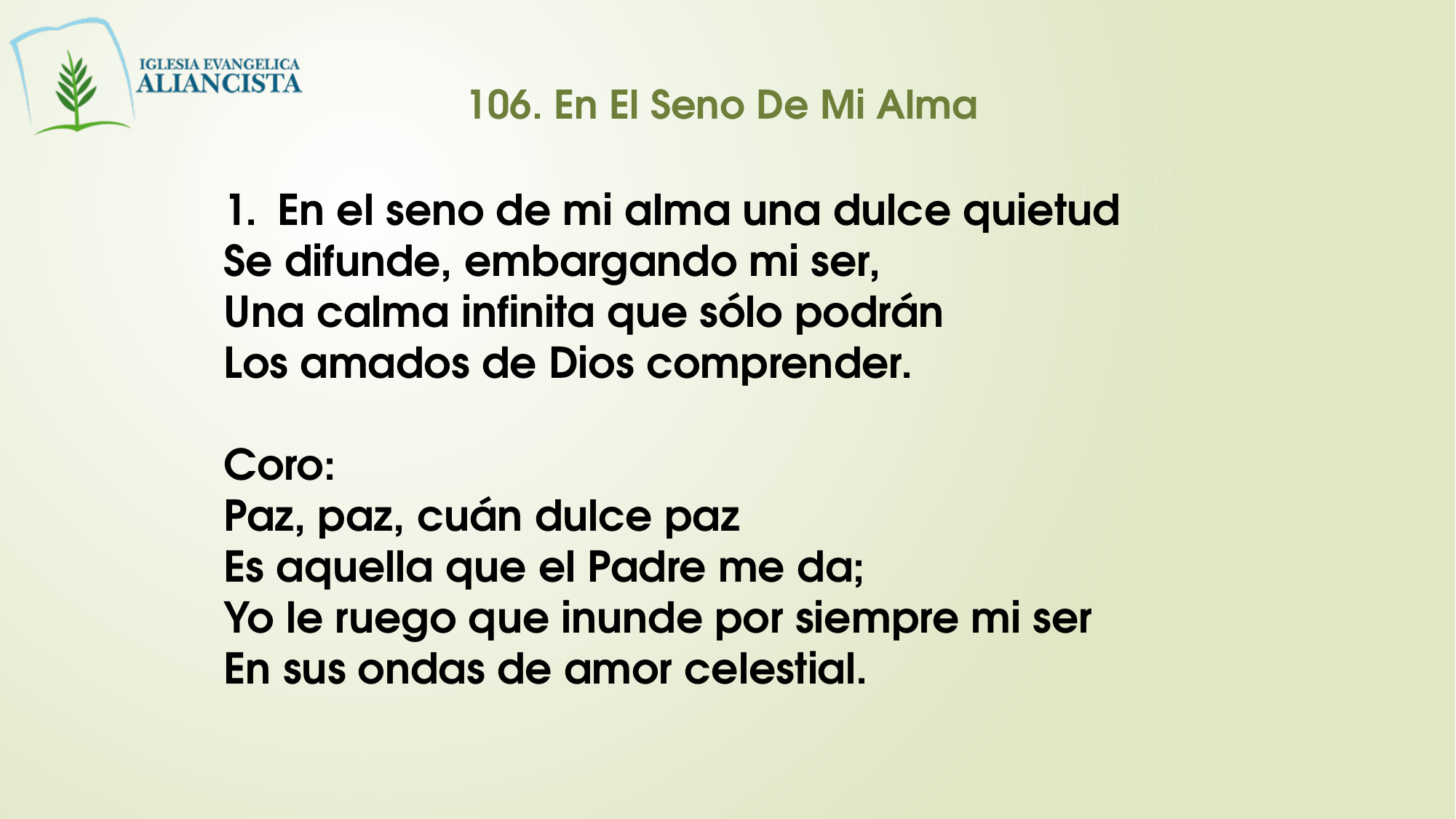

106. En El Seno De Mi Alma
1.  En el seno de mi alma una dulce quietud
Se difunde, embargando mi ser,
Una calma infinita que sólo podrán
Los amados de Dios comprender.

Coro:
Paz, paz, cuán dulce paz
Es aquella que el Padre me da;
Yo le ruego que inunde por siempre mi ser
En sus ondas de amor celestial.